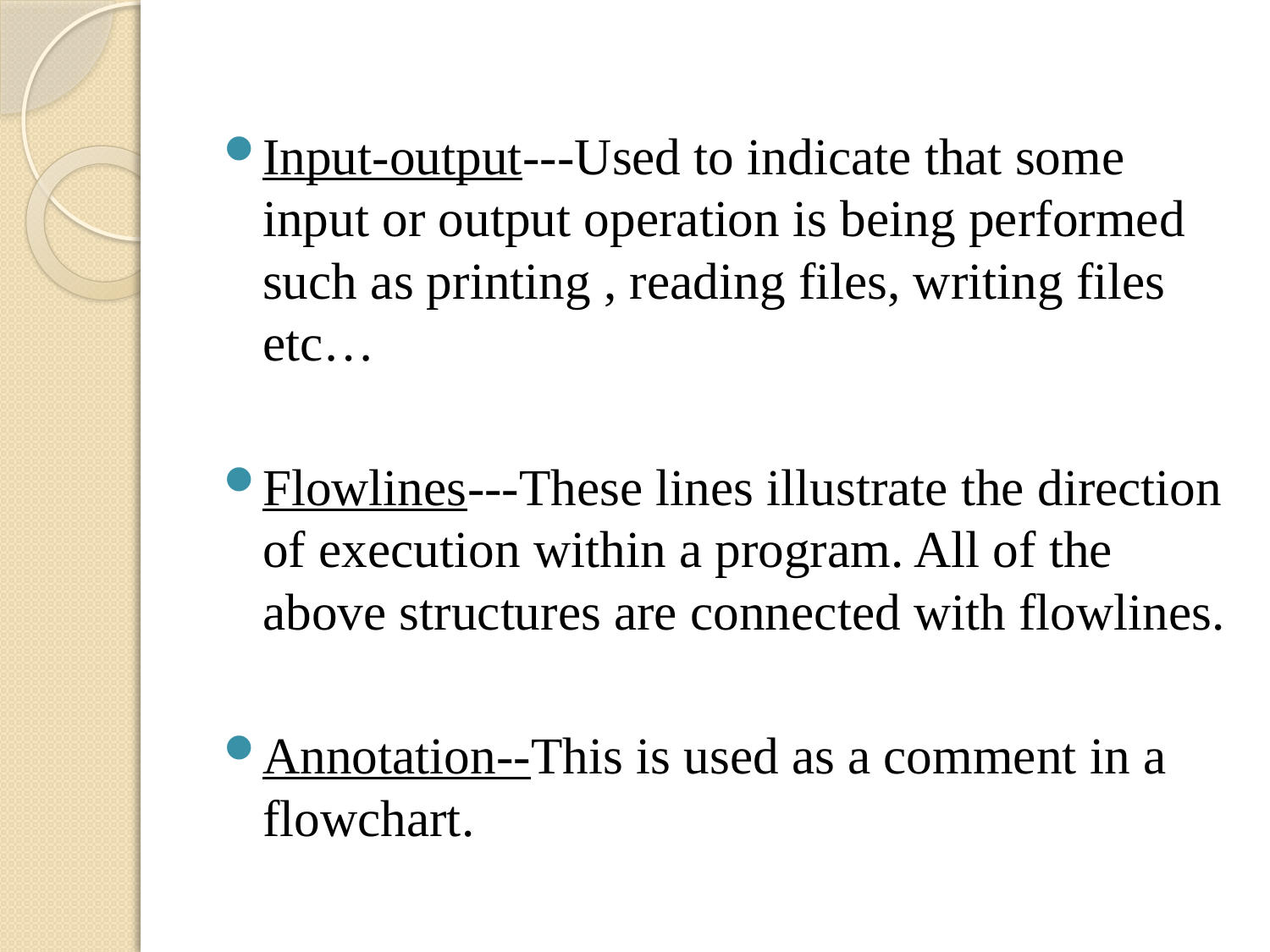

Input-output---Used to indicate that some input or output operation is being performed such as printing , reading files, writing files etc…

Flowlines---These lines illustrate the direction of execution within a program. All of the above structures are connected with flowlines.

Annotation--This is used as a comment in a flowchart.